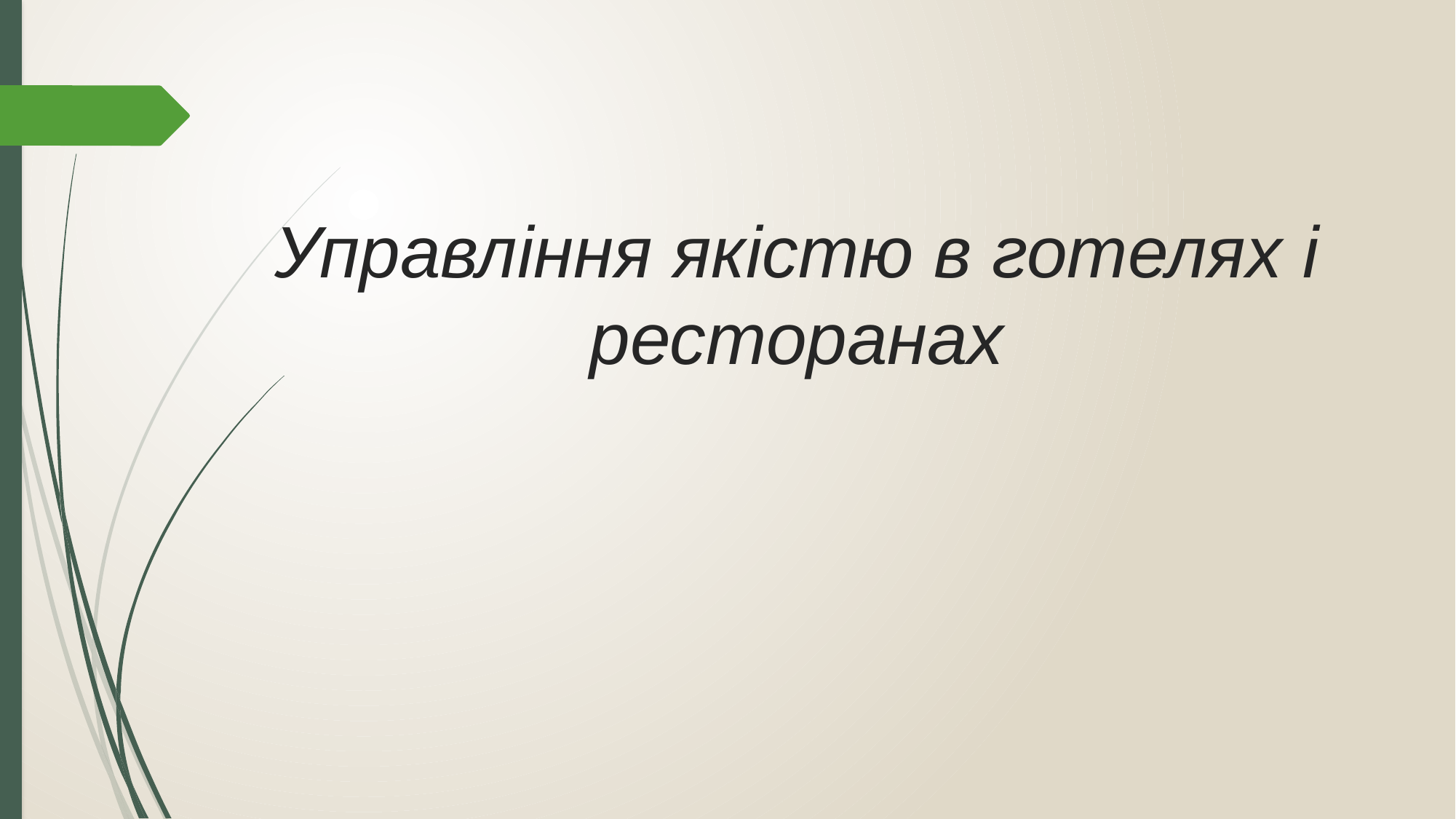

# Управління якістю в готелях і ресторанах